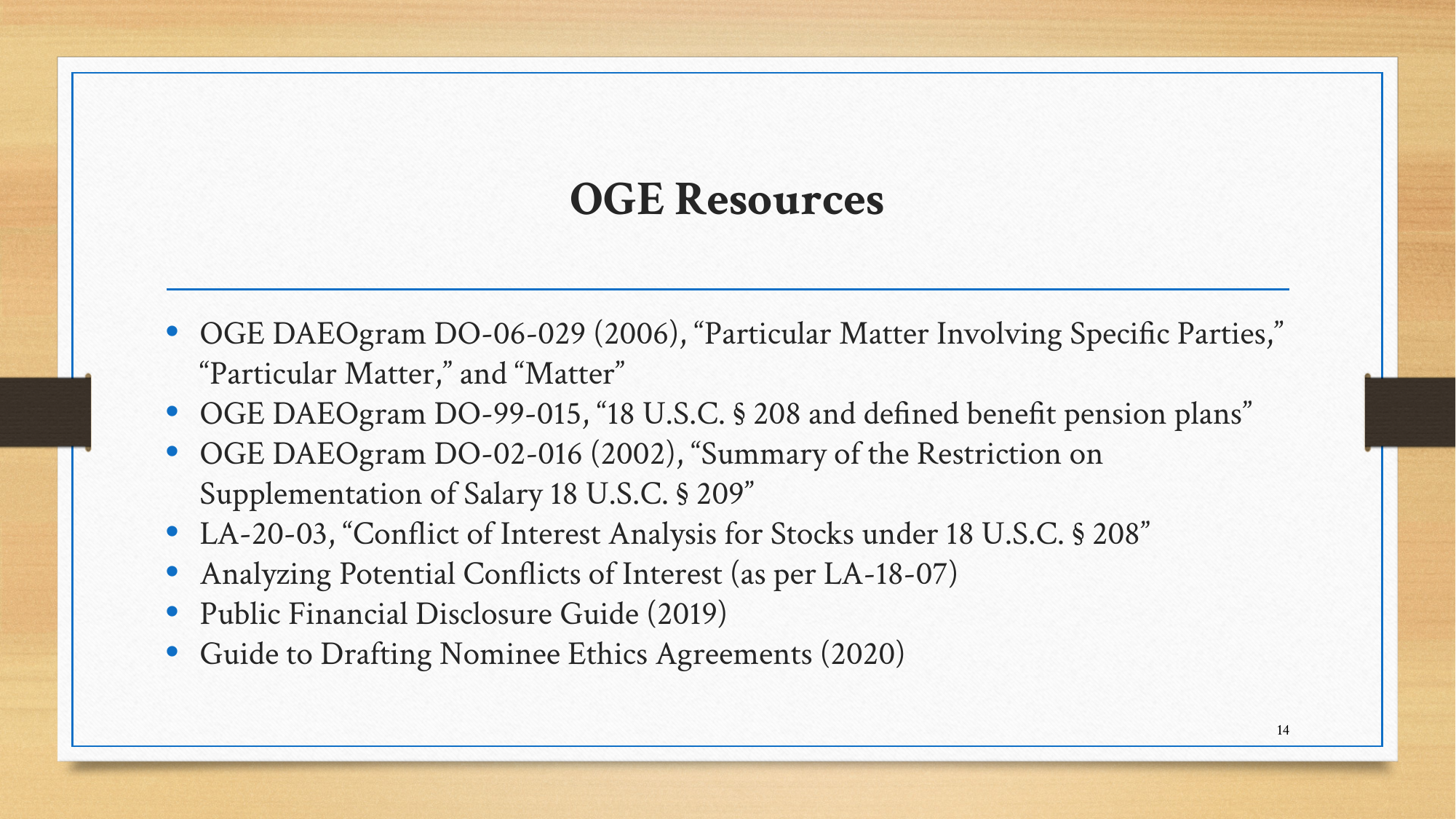

# OGE Resources
OGE DAEOgram DO-06-029 (2006), “Particular Matter Involving Specific Parties,” “Particular Matter,” and “Matter”
OGE DAEOgram DO-99-015, “18 U.S.C. § 208 and defined benefit pension plans”
OGE DAEOgram DO-02-016 (2002), “Summary of the Restriction on Supplementation of Salary 18 U.S.C. § 209”
LA-20-03, “Conflict of Interest Analysis for Stocks under 18 U.S.C. § 208”
Analyzing Potential Conflicts of Interest (as per LA-18-07)
Public Financial Disclosure Guide (2019)
Guide to Drafting Nominee Ethics Agreements (2020)

14